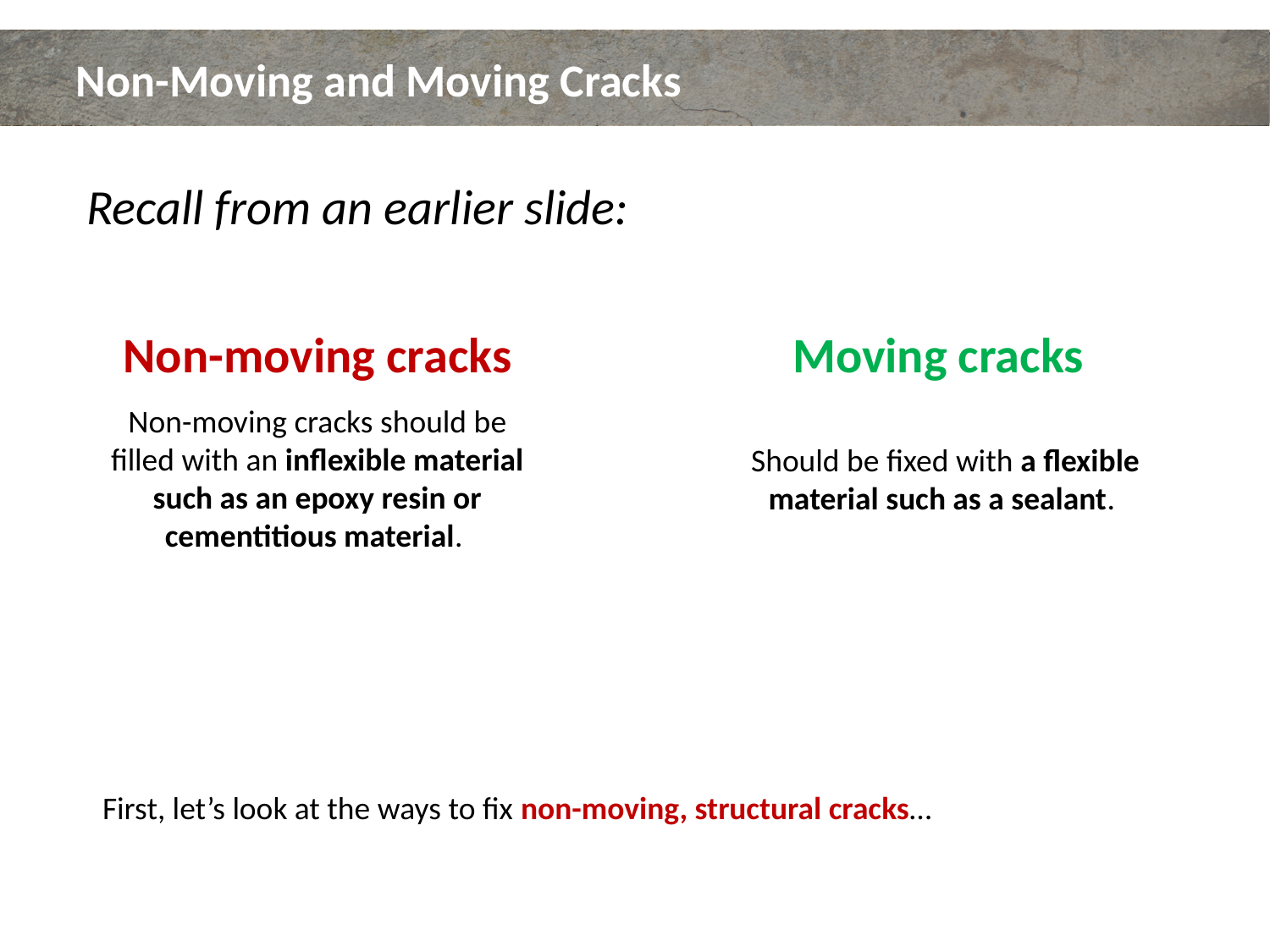

# Non-Moving and Moving Cracks
Recall from an earlier slide:
Non-moving cracks
Moving cracks
Non-moving cracks should be filled with an inflexible material such as an epoxy resin or cementitious material.
Should be fixed with a flexible material such as a sealant.
First, let’s look at the ways to fix non-moving, structural cracks…